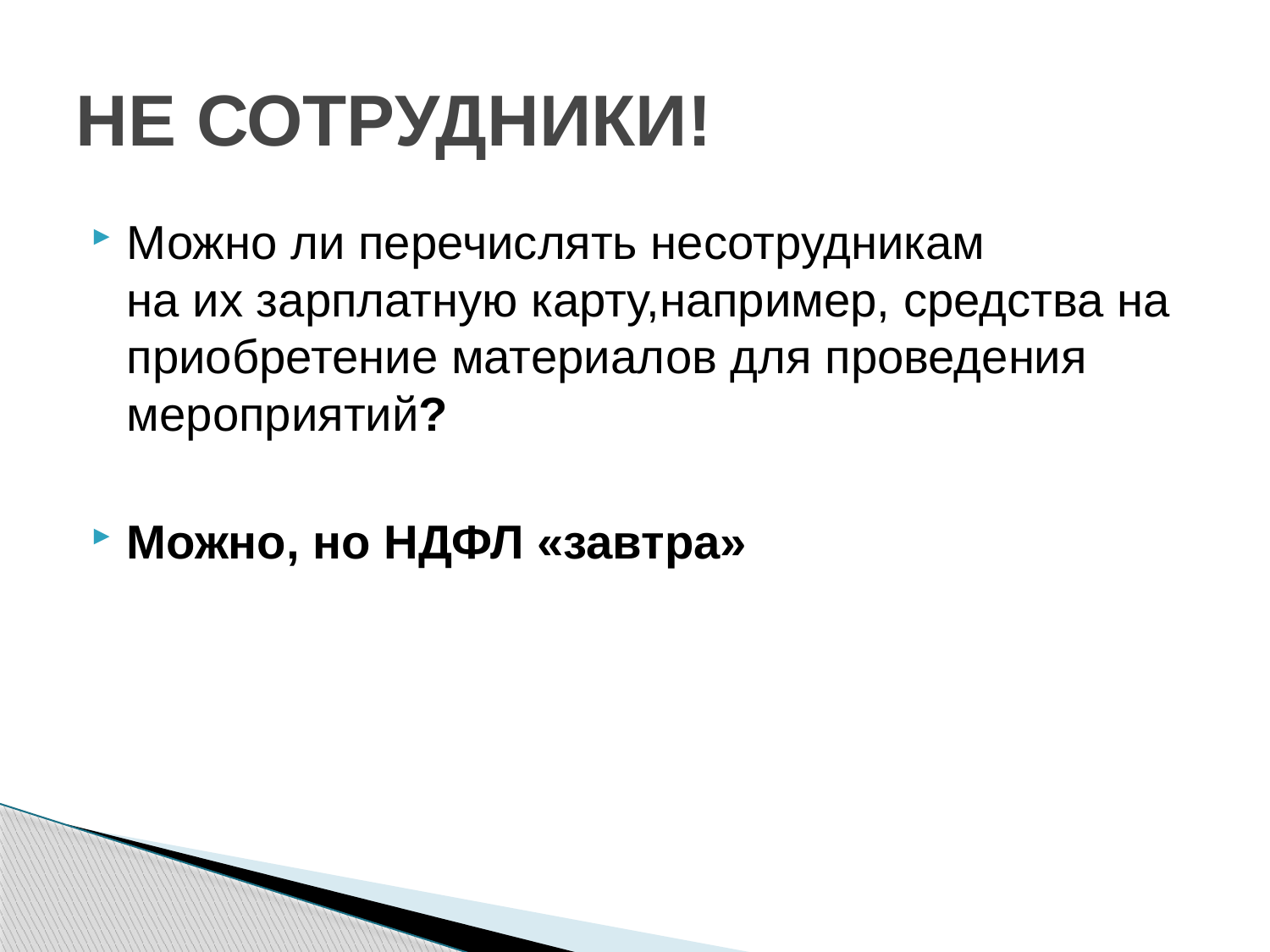

# НЕ СОТРУДНИКИ!
Можно ли перечислять несотрудникам на их зарплатную карту,например, средства на приобретение материалов для проведения мероприятий?

Можно, но НДФЛ «завтра»